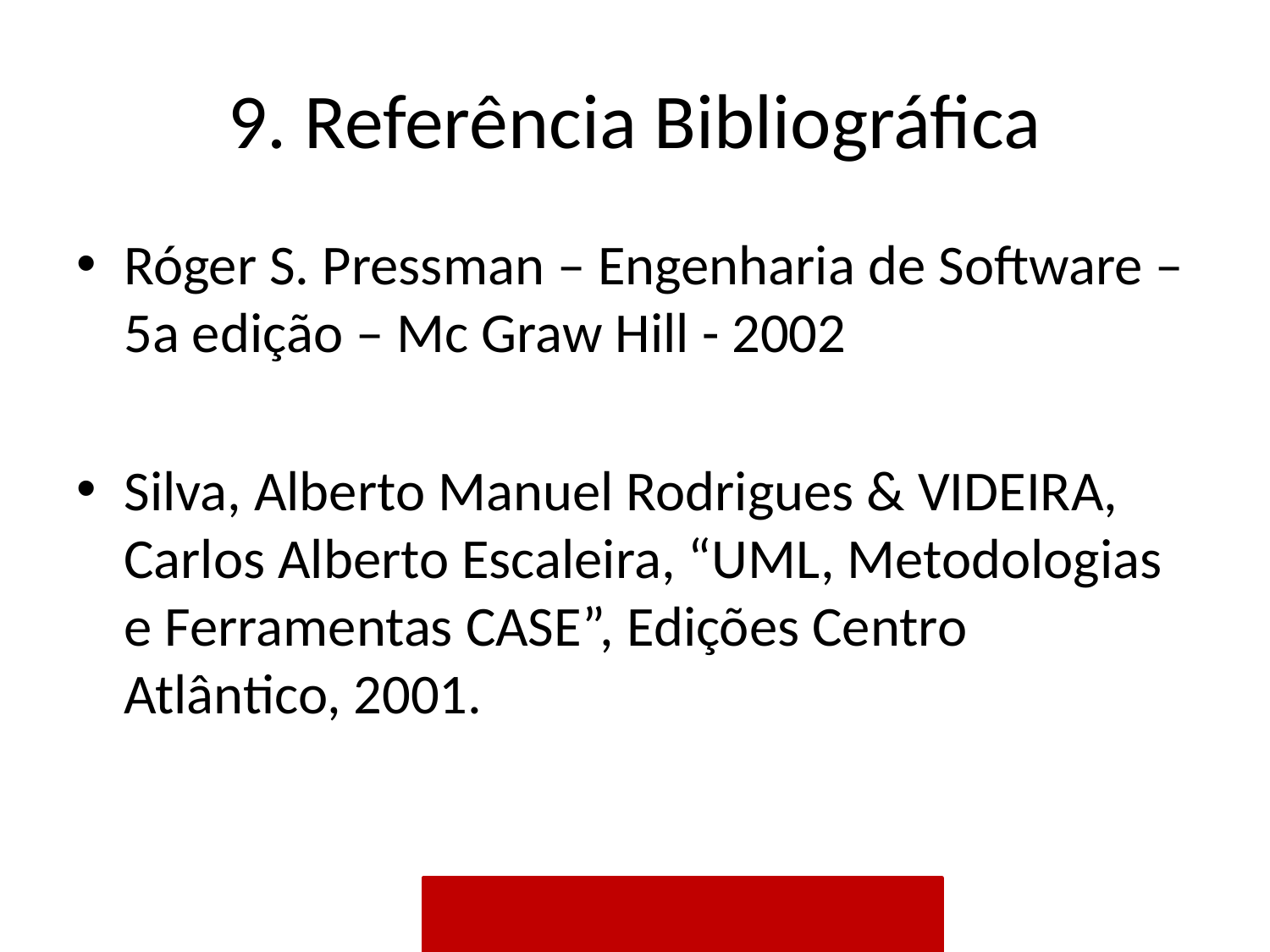

# 9. Referência Bibliográfica
Róger S. Pressman – Engenharia de Software – 5a edição – Mc Graw Hill - 2002

Silva, Alberto Manuel Rodrigues & VIDEIRA, Carlos Alberto Escaleira, “UML, Metodologias e Ferramentas CASE”, Edições Centro Atlântico, 2001.